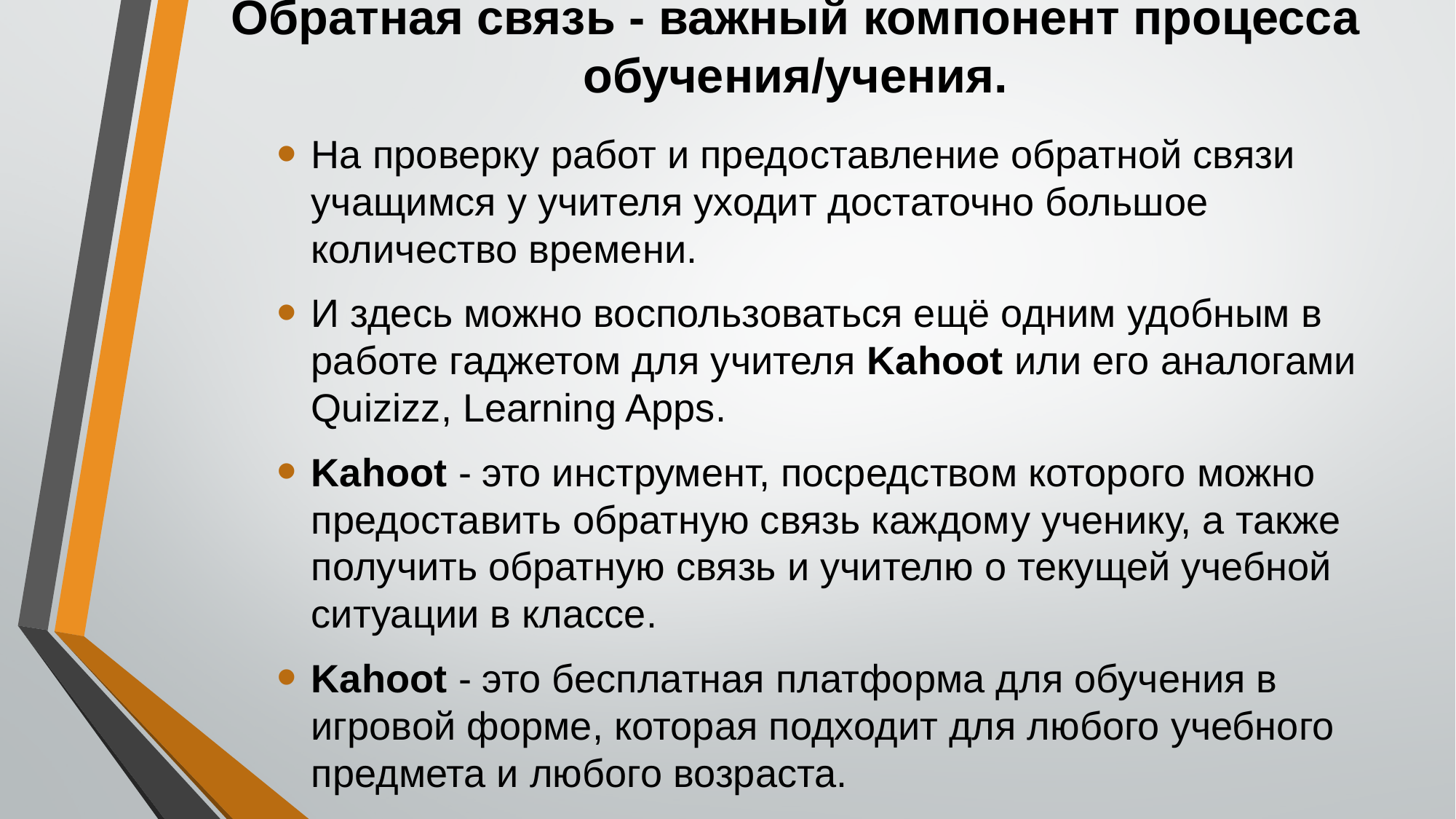

# Обратная связь - важный компонент процесса обучения/учения.
На проверку работ и предоставление обратной связи учащимся у учителя уходит достаточно большое количество времени.
И здесь можно воспользоваться ещё одним удобным в работе гаджетом для учителя Kahoot или его аналогами Quizizz, Learning Apps.
Kahoot - это инструмент, посредством которого можно предоставить обратную связь каждому ученику, а также получить обратную связь и учителю о текущей учебной ситуации в классе.
Kahoot - это бесплатная платформа для обучения в игровой форме, которая подходит для любого учебного предмета и любого возраста.